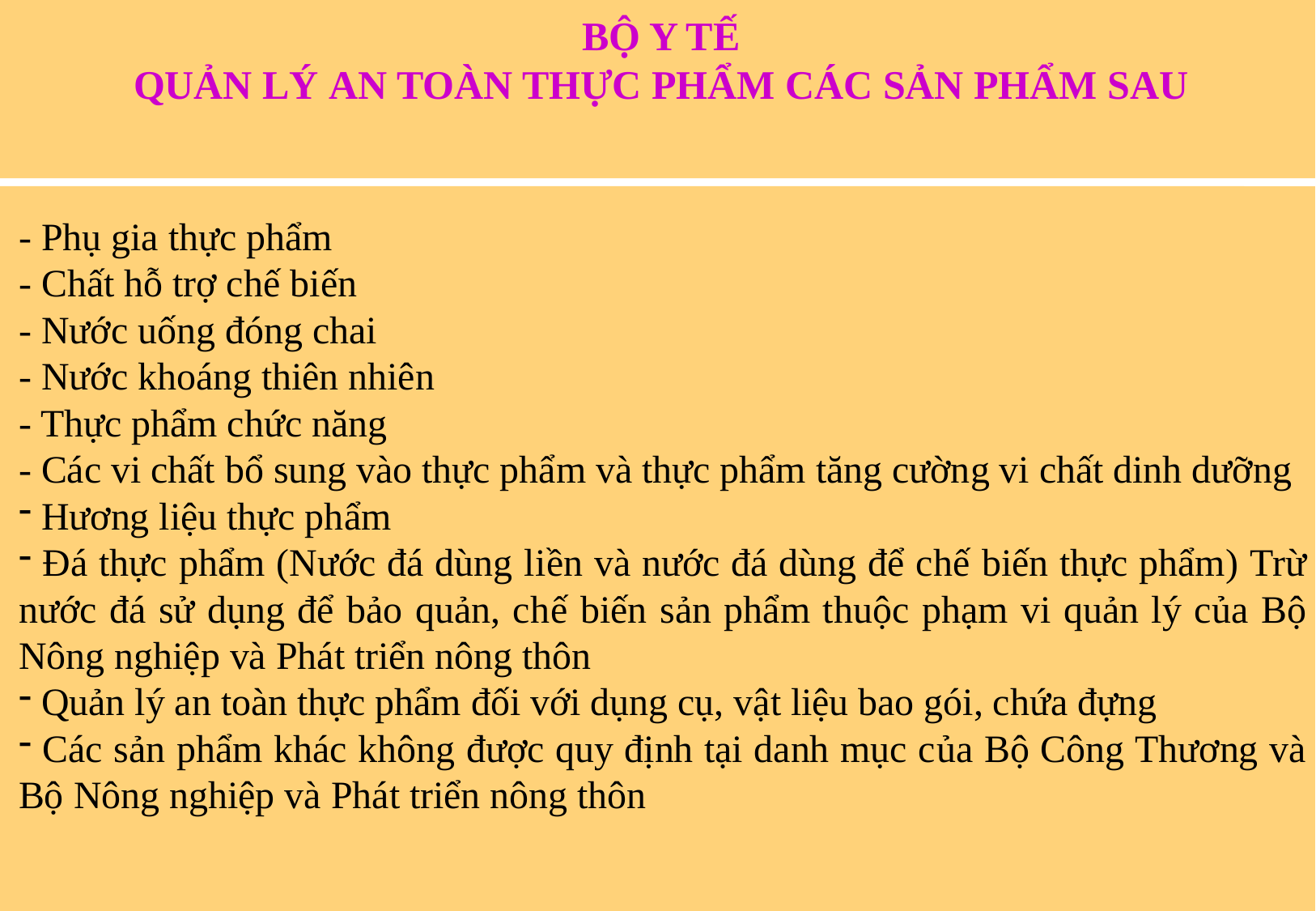

BỘ Y TẾ
QUẢN LÝ AN TOÀN THỰC PHẨM CÁC SẢN PHẨM SAU
- Phụ gia thực phẩm
- Chất hỗ trợ chế biến
- Nước uống đóng chai
- Nước khoáng thiên nhiên
- Thực phẩm chức năng
- Các vi chất bổ sung vào thực phẩm và thực phẩm tăng cường vi chất dinh dưỡng
 Hương liệu thực phẩm
 Đá thực phẩm (Nước đá dùng liền và nước đá dùng để chế biến thực phẩm) Trừ nước đá sử dụng để bảo quản, chế biến sản phẩm thuộc phạm vi quản lý của Bộ Nông nghiệp và Phát triển nông thôn
 Quản lý an toàn thực phẩm đối với dụng cụ, vật liệu bao gói, chứa đựng
 Các sản phẩm khác không được quy định tại danh mục của Bộ Công Thương và Bộ Nông nghiệp và Phát triển nông thôn